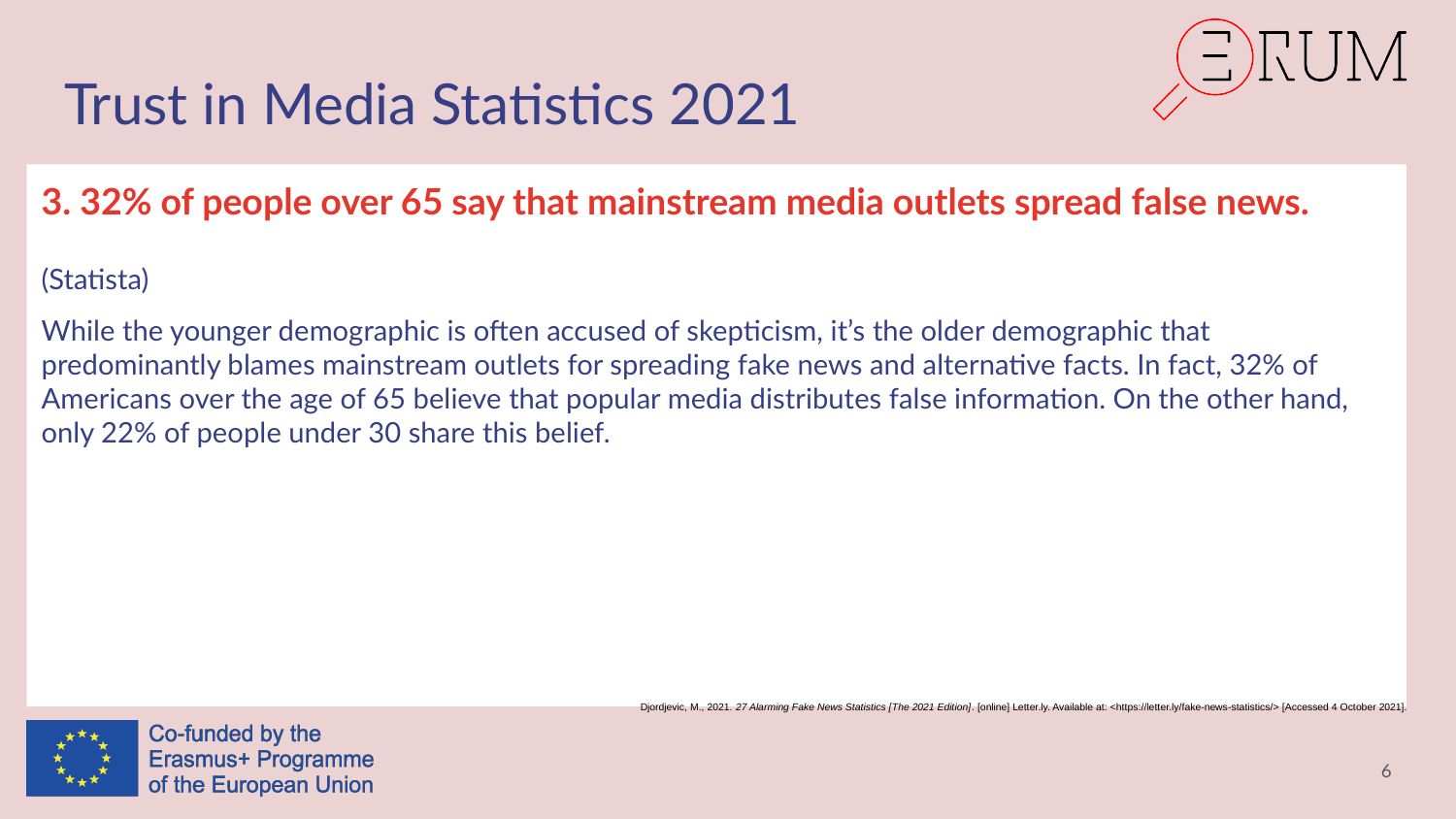

# Trust in Media Statistics 2021
3. 32% of people over 65 say that mainstream media outlets spread false news.
(Statista)
While the younger demographic is often accused of skepticism, it’s the older demographic that predominantly blames mainstream outlets for spreading fake news and alternative facts. In fact, 32% of Americans over the age of 65 believe that popular media distributes false information. On the other hand, only 22% of people under 30 share this belief.

Djordjevic, M., 2021. 27 Alarming Fake News Statistics [The 2021 Edition]. [online] Letter.ly. Available at: <https://letter.ly/fake-news-statistics/> [Accessed 4 October 2021].
6